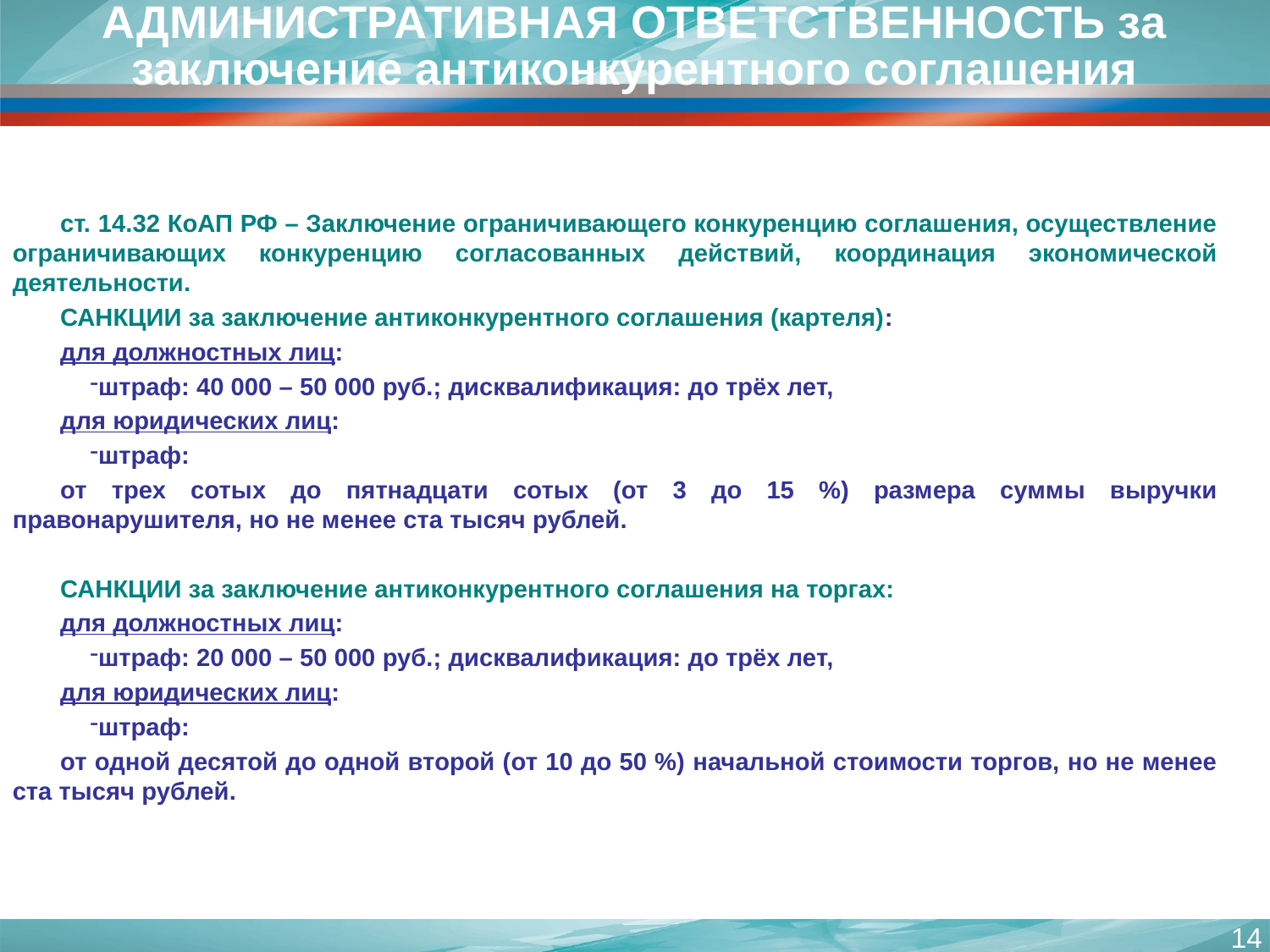

АДМИНИСТРАТИВНАЯ ОТВЕТСТВЕННОСТЬ за заключение антиконкурентного соглашения
ст. 14.32 КоАП РФ – Заключение ограничивающего конкуренцию соглашения, осуществление ограничивающих конкуренцию согласованных действий, координация экономической деятельности.
САНКЦИИ за заключение антиконкурентного соглашения (картеля):
для должностных лиц:
штраф: 40 000 – 50 000 руб.; дисквалификация: до трёх лет,
для юридических лиц:
штраф:
от трех сотых до пятнадцати сотых (от 3 до 15 %) размера суммы выручки правонарушителя, но не менее ста тысяч рублей.

САНКЦИИ за заключение антиконкурентного соглашения на торгах:
для должностных лиц:
штраф: 20 000 – 50 000 руб.; дисквалификация: до трёх лет,
для юридических лиц:
штраф:
от одной десятой до одной второй (от 10 до 50 %) начальной стоимости торгов, но не менее ста тысяч рублей.
14